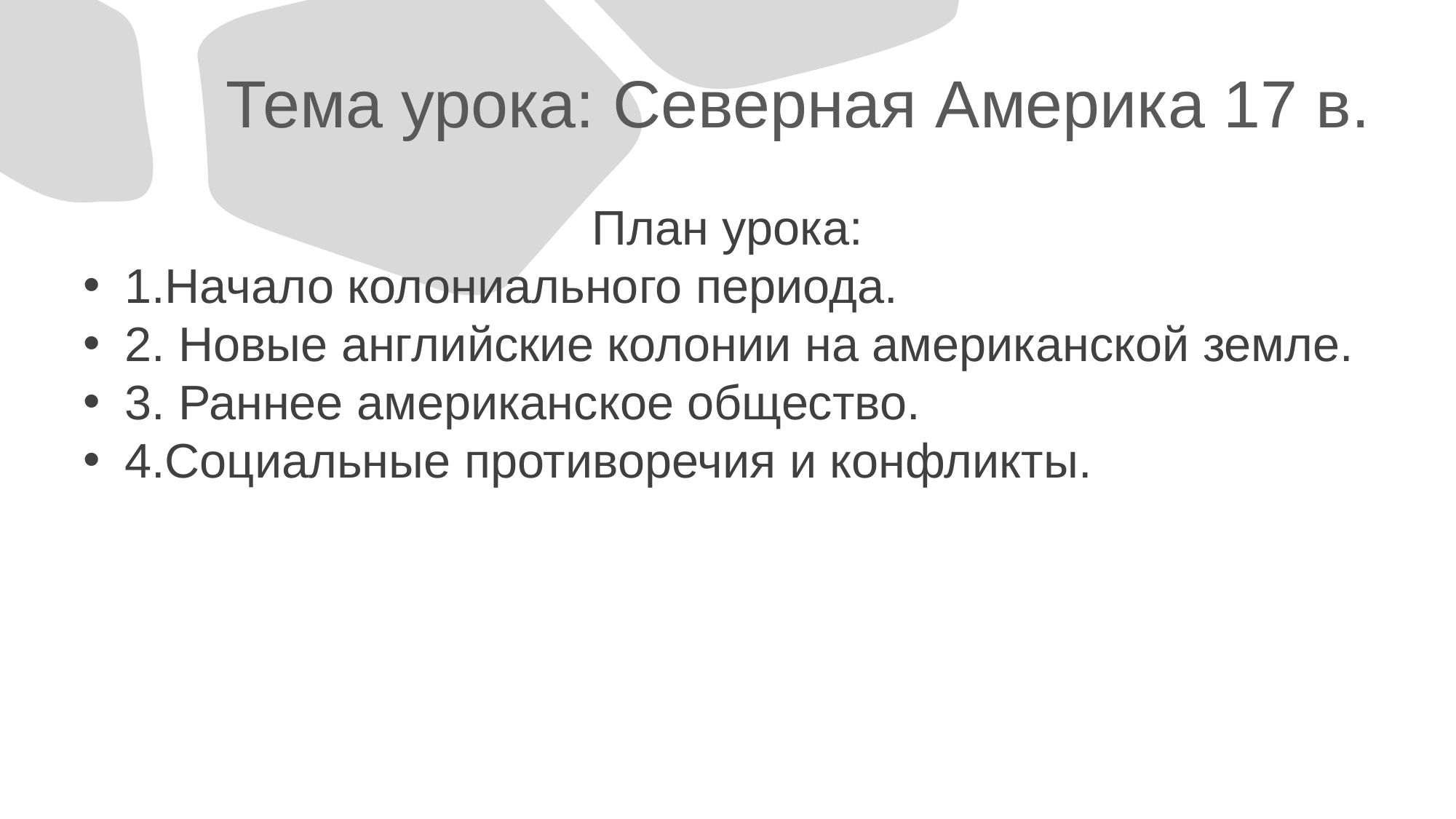

# Тема урока: Северная Америка 17 в.
План урока:
1.Начало колониального периода.
2. Новые английские колонии на американской земле.
3. Раннее американское общество.
4.Социальные противоречия и конфликты.